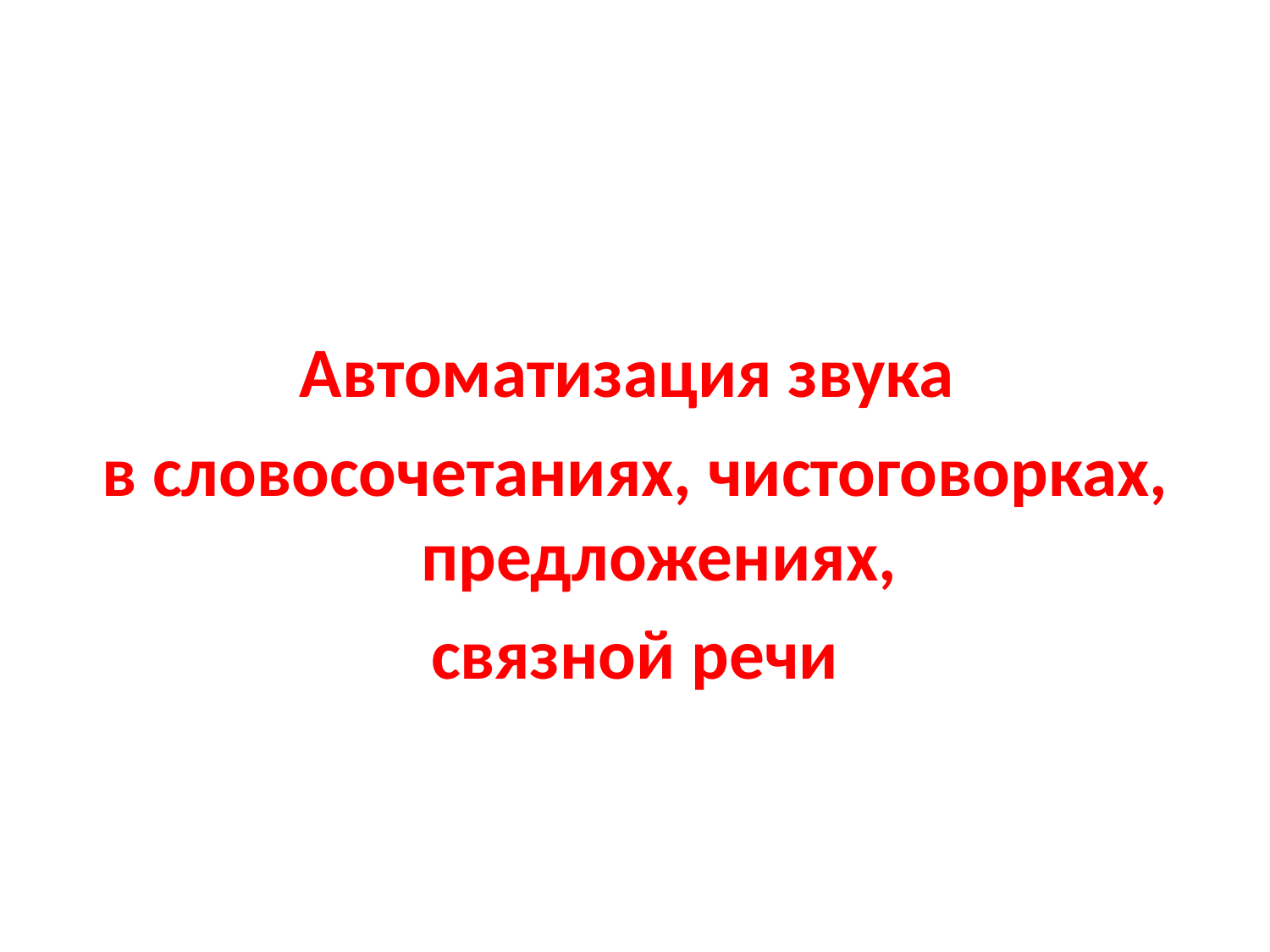

#

Автоматизация звука
в словосочетаниях, чистоговорках, предложениях,
связной речи